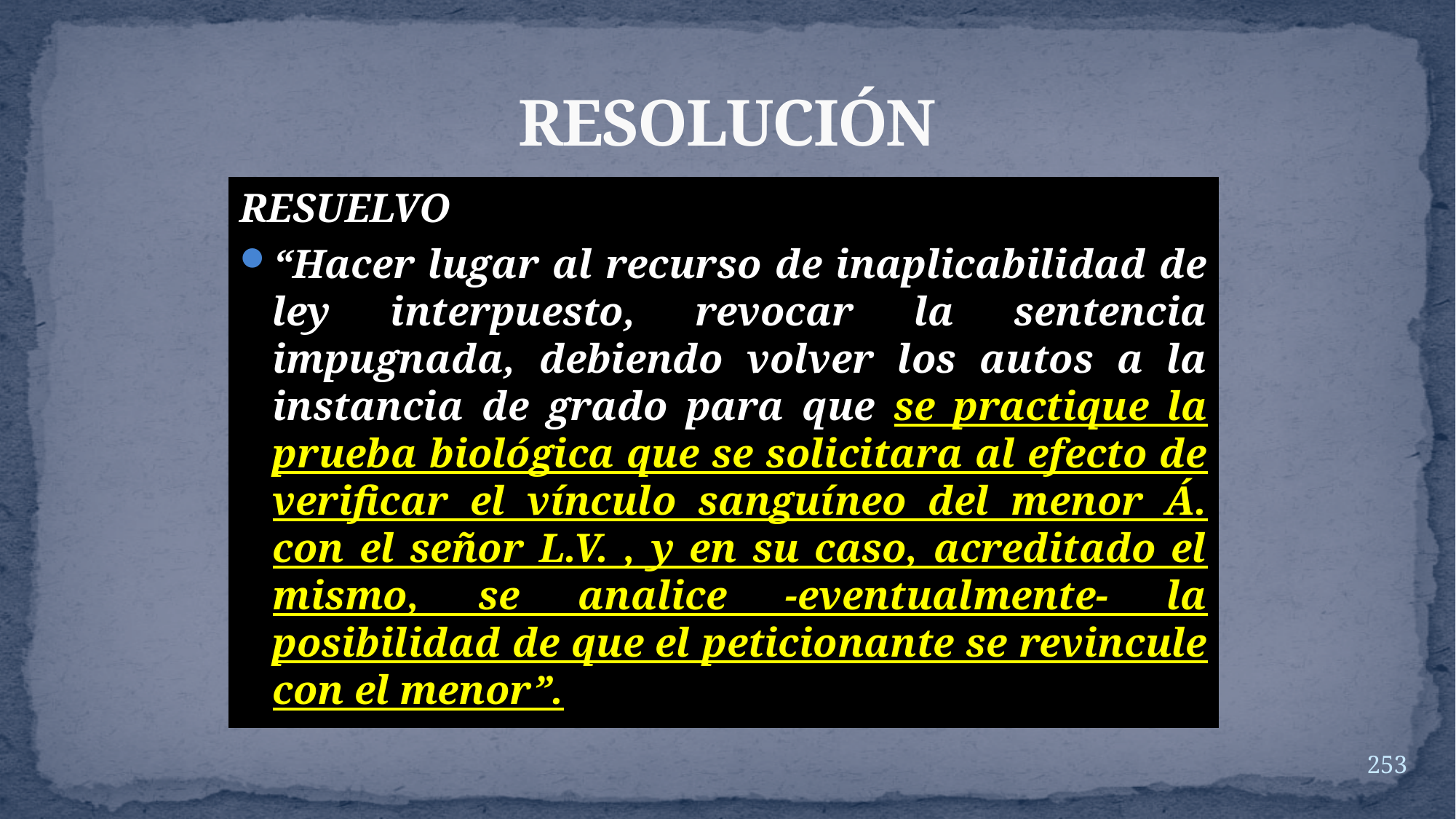

# RESOLUCIÓN
RESUELVO
“Hacer lugar al recurso de inaplicabilidad de ley interpuesto, revocar la sentencia impugnada, debiendo volver los autos a la instancia de grado para que se practique la prueba biológica que se solicitara al efecto de verificar el vínculo sanguíneo del menor Á. con el señor L.V. , y en su caso, acreditado el mismo, se analice -eventualmente- la posibilidad de que el peticionante se revincule con el menor”.
253